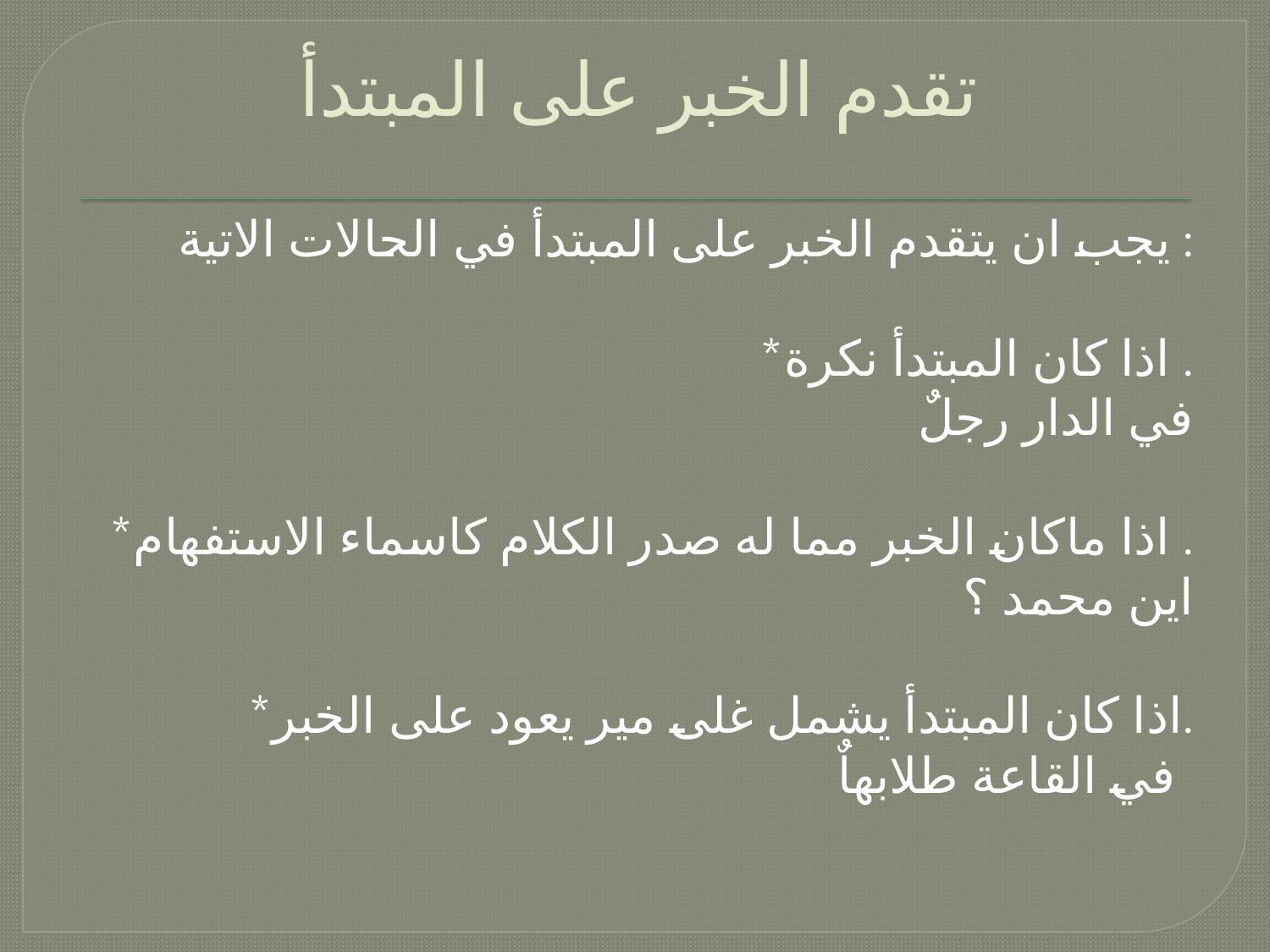

# تقدم الخبر على المبتدأ
يجب ان يتقدم الخبر على المبتدأ في الحالات الاتية :

*اذا كان المبتدأ نكرة .
في الدار رجلٌ

*اذا ماكان الخبر مما له صدر الكلام كاسماء الاستفهام .
اين محمد ؟

*اذا كان المبتدأ يشمل غلى مير يعود على الخبر.
في القاعة طلابهاٌ